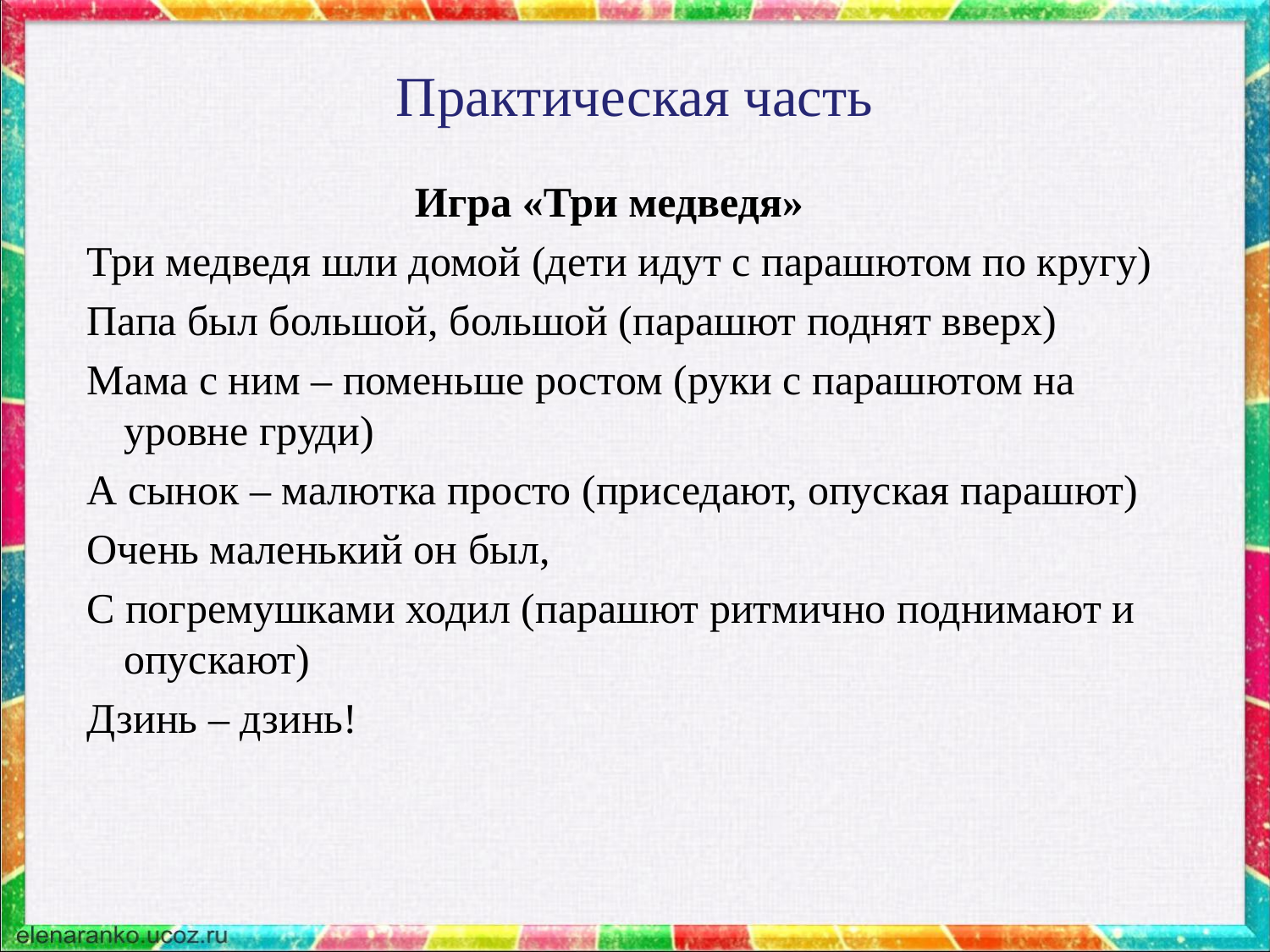

# Практическая часть
                                Игра «Три медведя»
 Три медведя шли домой (дети идут с парашютом по кругу)
 Папа был большой, большой (парашют поднят вверх)
 Мама с ним – поменьше ростом (руки с парашютом на уровне груди)
 А сынок – малютка просто (приседают, опуская парашют)
 Очень маленький он был,
 С погремушками ходил (парашют ритмично поднимают и опускают)
 Дзинь – дзинь!